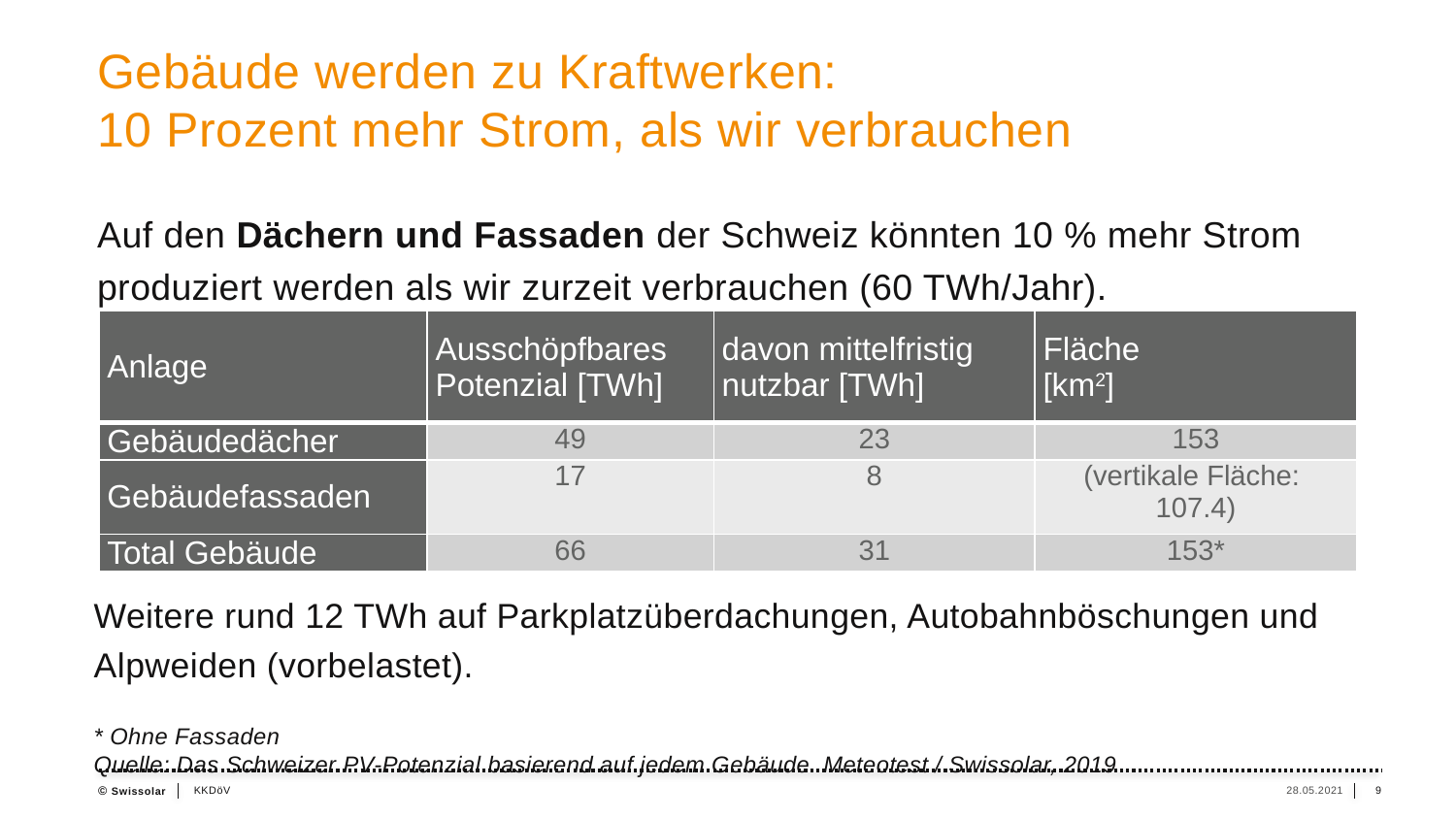

# Gebäude werden zu Kraftwerken: 10 Prozent mehr Strom, als wir verbrauchen
Auf den Dächern und Fassaden der Schweiz könnten 10 % mehr Strom produziert werden als wir zurzeit verbrauchen (60 TWh/Jahr).
| Anlage | Ausschöpfbares Potenzial [TWh] | davon mittelfristig nutzbar [TWh] | Fläche [km2] |
| --- | --- | --- | --- |
| Gebäudedächer | 49 | 23 | 153 |
| Gebäudefassaden | 17 | 8 | (vertikale Fläche: 107.4) |
| Total Gebäude | 66 | 31 | 153\* |
Weitere rund 12 TWh auf Parkplatzüberdachungen, Autobahnböschungen und Alpweiden (vorbelastet).

* Ohne Fassaden
Quelle: Das Schweizer PV-Potenzial basierend auf jedem Gebäude. Meteotest / Swissolar, 2019
KKDöV
28.05.2021
9